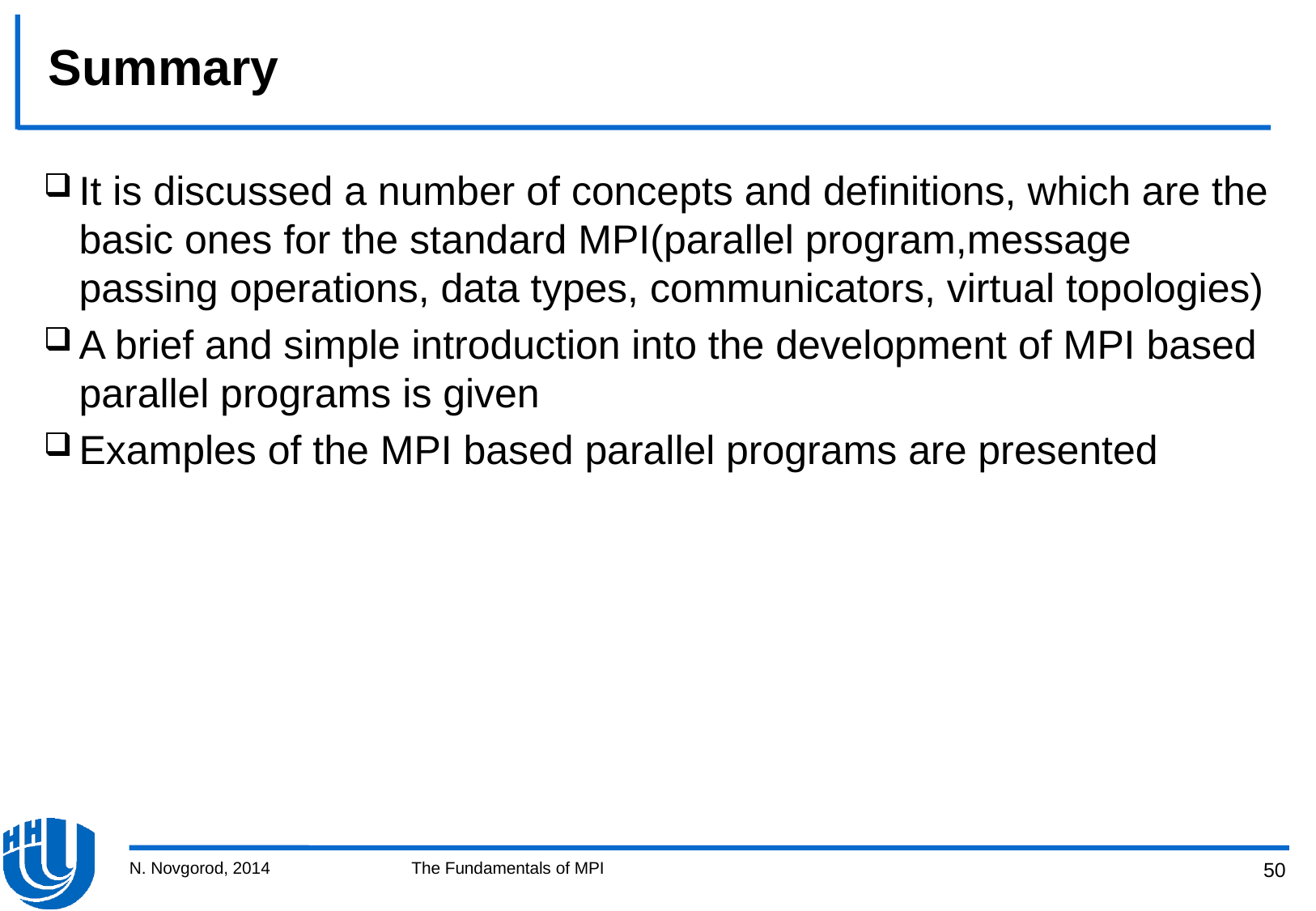

# Summary
It is discussed a number of concepts and definitions, which are the basic ones for the standard MPI(parallel program,message passing operations, data types, communicators, virtual topologies)
A brief and simple introduction into the development of MPI based parallel programs is given
Examples of the MPI based parallel programs are presented

N. Novgorod, 2014
The Fundamentals of MPI
50